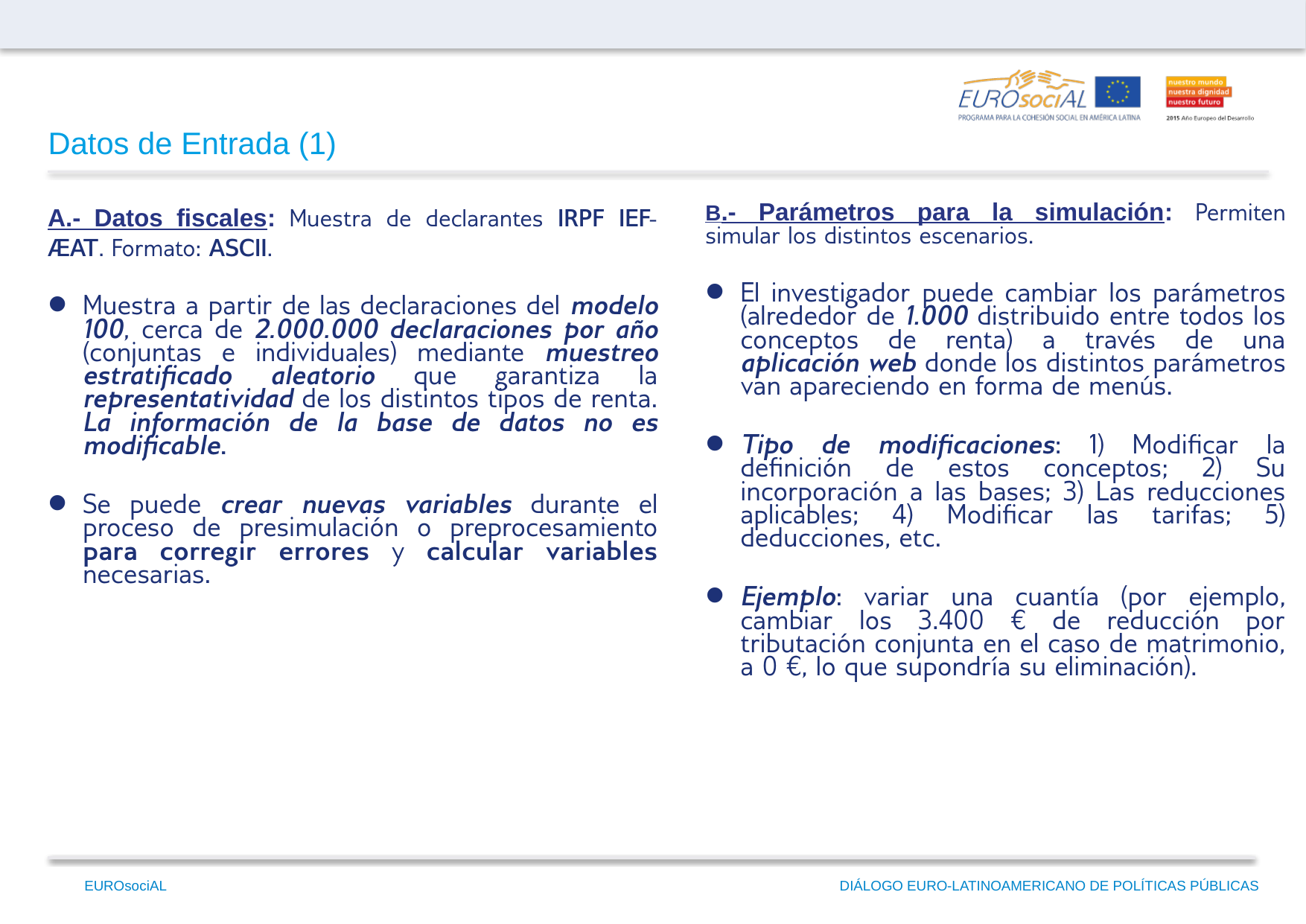

Datos de Entrada (1)
A.- Datos fiscales: Muestra de declarantes IRPF IEF-AEAT. Formato: ASCII.

Muestra a partir de las declaraciones del modelo 100, cerca de 2.000.000 declaraciones por año (conjuntas e individuales) mediante muestreo estratificado aleatorio que garantiza la representatividad de los distintos tipos de renta. La información de la base de datos no es modificable.

Se puede crear nuevas variables durante el proceso de presimulación o preprocesamiento para corregir errores y calcular variables necesarias.

B.- Parámetros para la simulación: Permiten simular los distintos escenarios.

El investigador puede cambiar los parámetros (alrededor de 1.000 distribuido entre todos los conceptos de renta) a través de una aplicación web donde los distintos parámetros van apareciendo en forma de menús.

Tipo de modificaciones: 1) Modificar la definición de estos conceptos; 2) Su incorporación a las bases; 3) Las reducciones aplicables; 4) Modificar las tarifas; 5) deducciones, etc.

Ejemplo: variar una cuantía (por ejemplo, cambiar los 3.400 € de reducción por tributación conjunta en el caso de matrimonio, a 0 €, lo que supondría su eliminación).